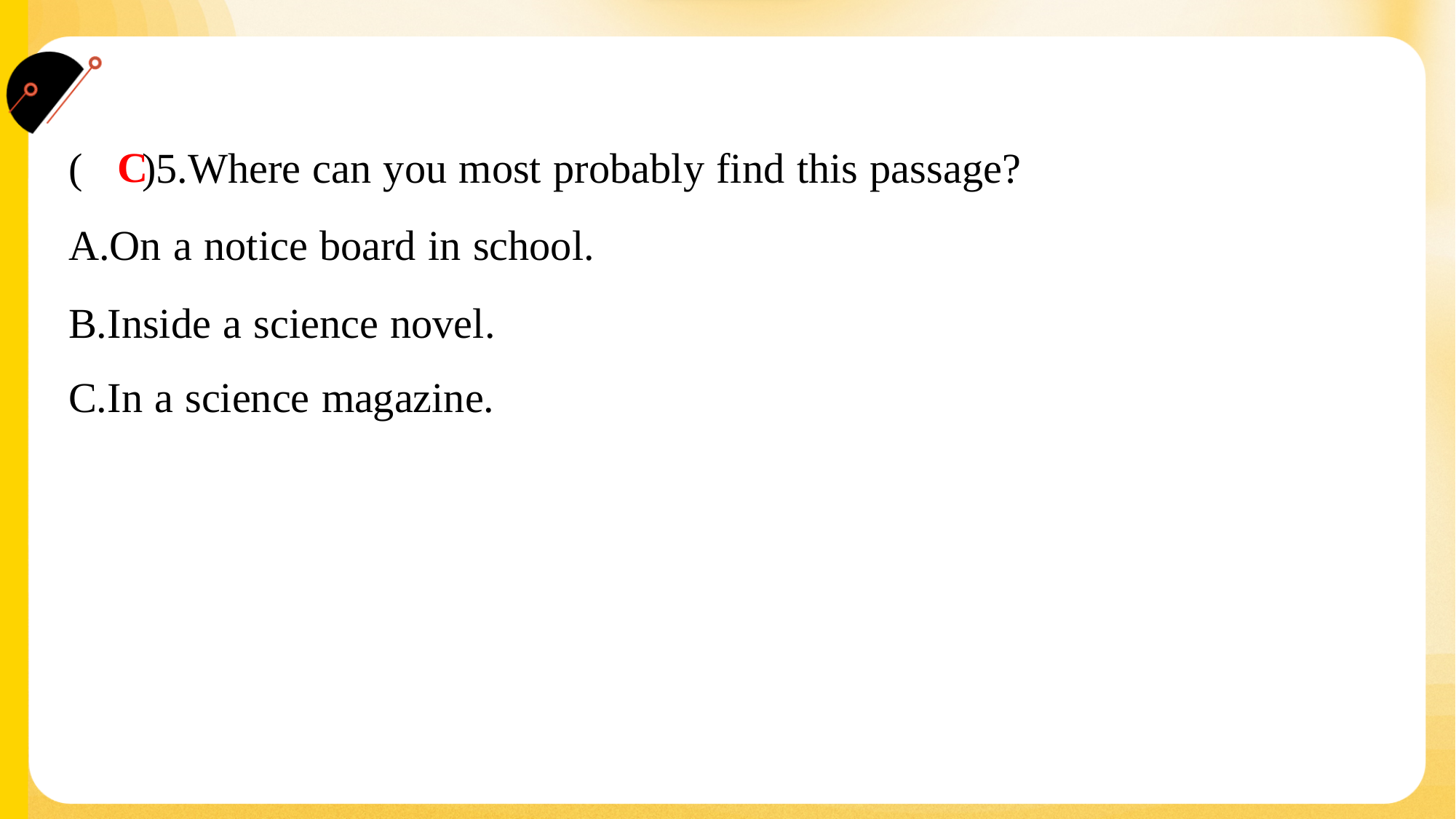

C
(     )5.Where can you most probably find this passage?
A.On a notice board in school.
B.Inside a science novel.
C.In a science magazine.